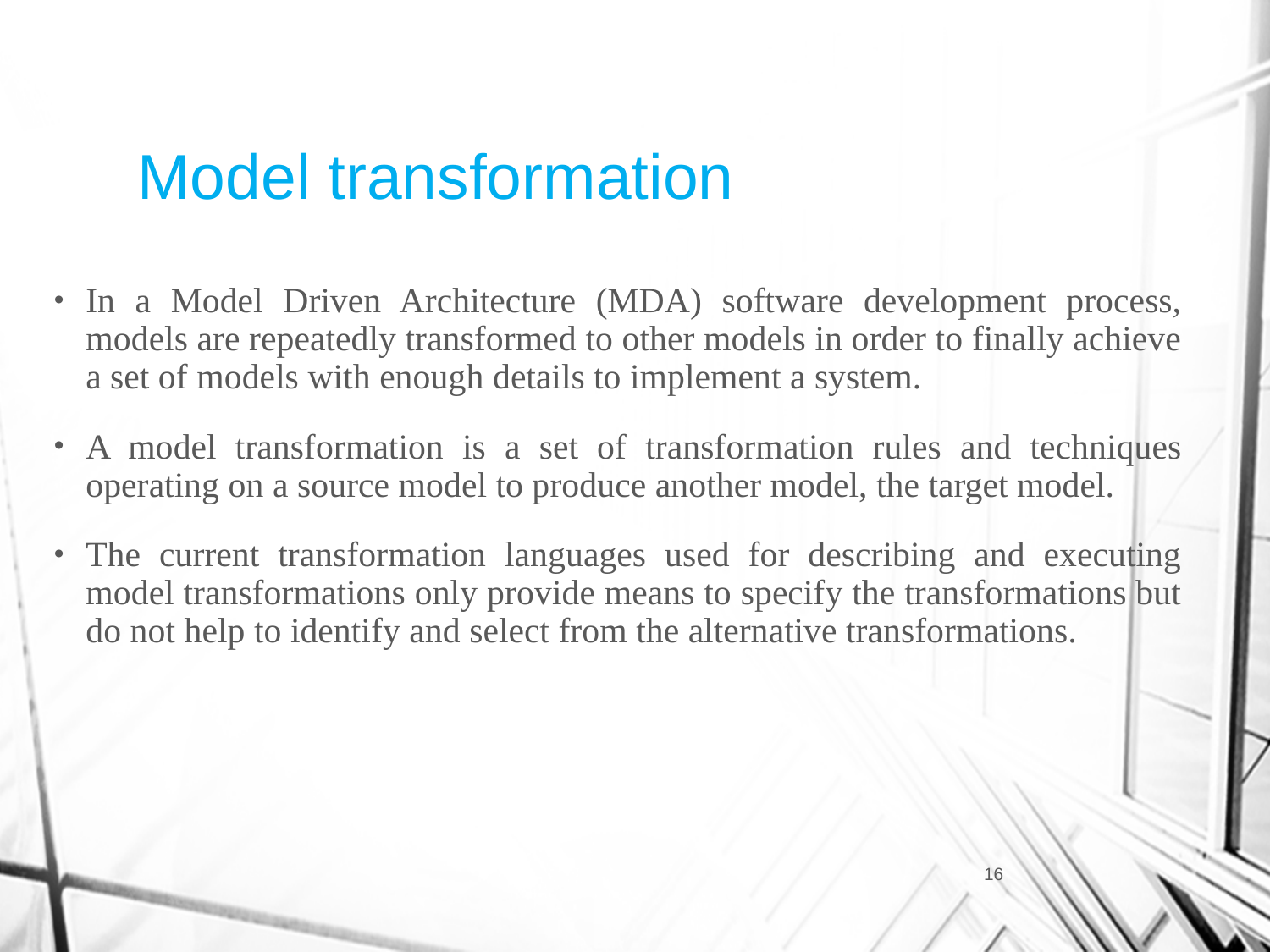

# Model transformation
In a Model Driven Architecture (MDA) software development process, models are repeatedly transformed to other models in order to finally achieve a set of models with enough details to implement a system.
A model transformation is a set of transformation rules and techniques operating on a source model to produce another model, the target model.
The current transformation languages used for describing and executing model transformations only provide means to specify the transformations but do not help to identify and select from the alternative transformations.

16